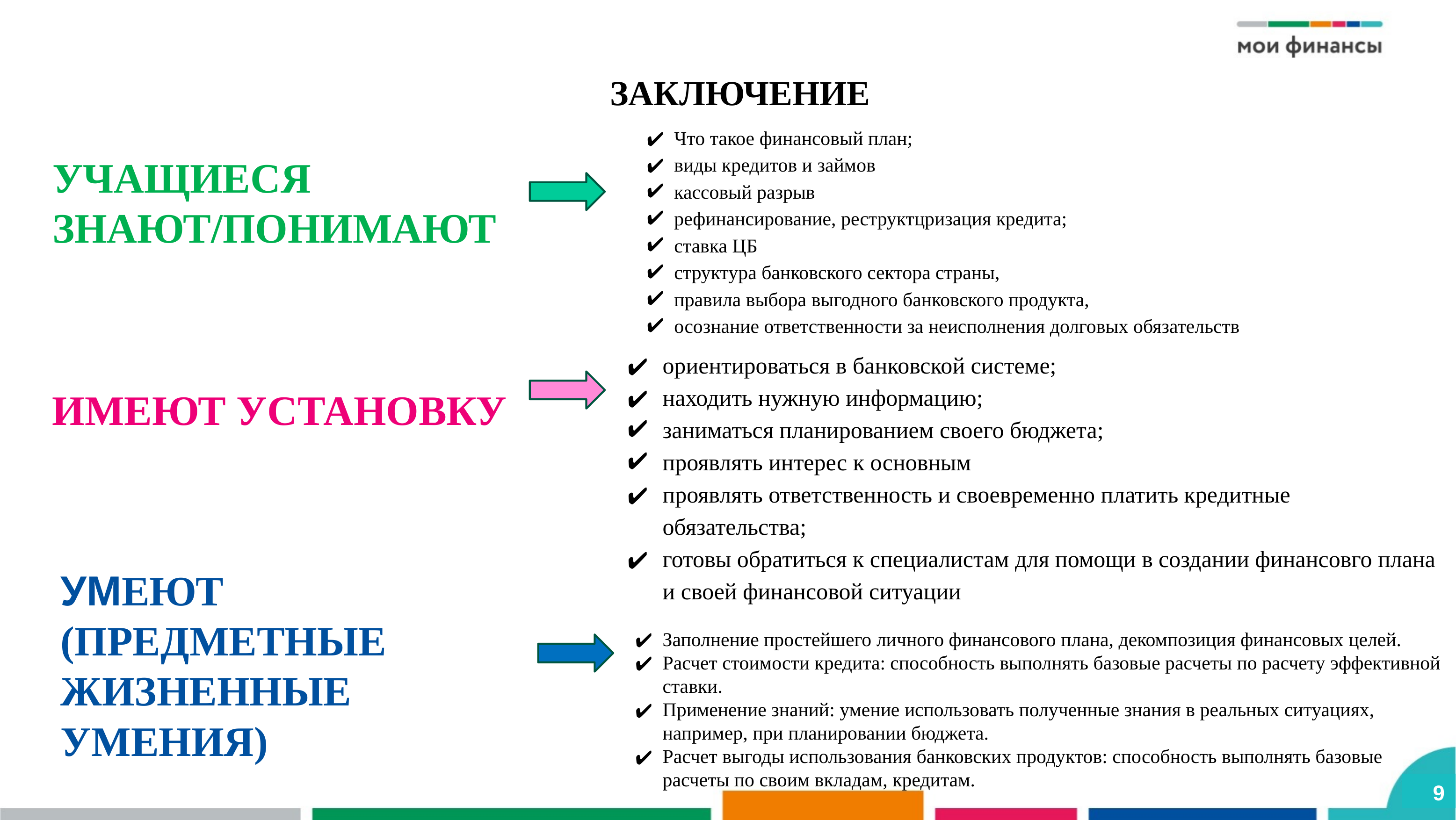

ЗАКЛЮЧЕНИЕ
Что такое финансовый план;
виды кредитов и займов
кассовый разрыв
рефинансирование, реструктцризация кредита;
ставка ЦБ
структура банковского сектора страны,
правила выбора выгодного банковского продукта,
осознание ответственности за неисполнения долговых обязательств
УЧАЩИЕСЯ ЗНАЮТ/ПОНИМАЮТ

ориентироваться в банковской системе;
находить нужную информацию;
заниматься планированием своего бюджета;
проявлять интерес к основным
проявлять ответственность и своевременно платить кредитные обязательства;
готовы обратиться к специалистам для помощи в создании финансовго плана и своей финансовой ситуации

ИМЕЮТ УСТАНОВКУ
УМЕЮТ (ПРЕДМЕТНЫЕ ЖИЗНЕННЫЕ УМЕНИЯ)
Заполнение простейшего личного финансового плана, декомпозиция финансовых целей.
Расчет стоимости кредита: способность выполнять базовые расчеты по расчету эффективной ставки.
Применение знаний: умение использовать полученные знания в реальных ситуациях, например, при планировании бюджета.
Расчет выгоды использования банковских продуктов: способность выполнять базовые расчеты по своим вкладам, кредитам.

9